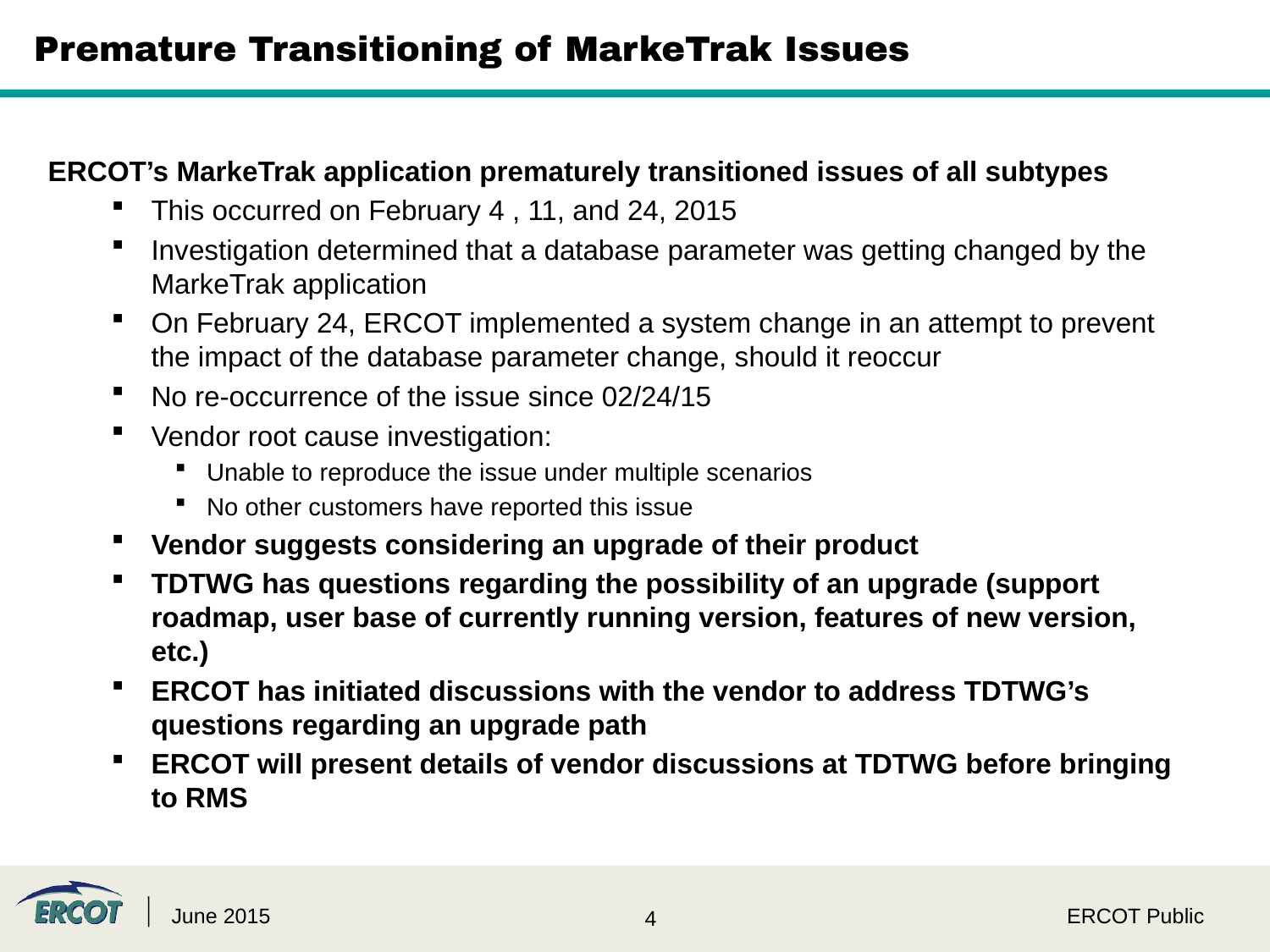

# Premature Transitioning of MarkeTrak Issues

ERCOT’s MarkeTrak application prematurely transitioned issues of all subtypes
This occurred on February 4 , 11, and 24, 2015
Investigation determined that a database parameter was getting changed by the MarkeTrak application
On February 24, ERCOT implemented a system change in an attempt to prevent the impact of the database parameter change, should it reoccur
No re-occurrence of the issue since 02/24/15
Vendor root cause investigation:
Unable to reproduce the issue under multiple scenarios
No other customers have reported this issue
Vendor suggests considering an upgrade of their product
TDTWG has questions regarding the possibility of an upgrade (support roadmap, user base of currently running version, features of new version, etc.)
ERCOT has initiated discussions with the vendor to address TDTWG’s questions regarding an upgrade path
ERCOT will present details of vendor discussions at TDTWG before bringing to RMS

June 2015
ERCOT Public